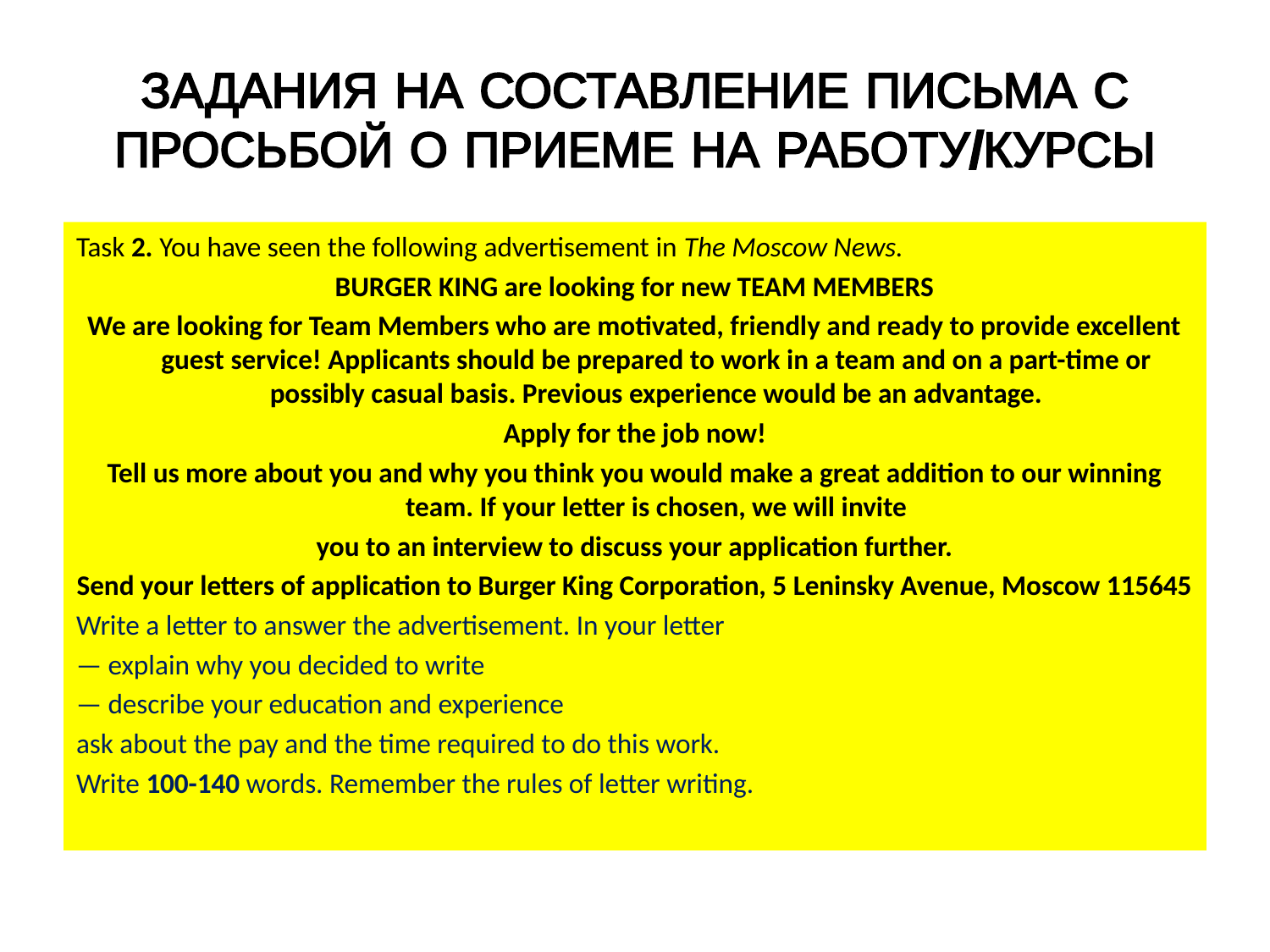

# ЗАДАНИЯ НА СОСТАВЛЕНИЕ ПИСЬМА С ПРОСЬБОЙ О ПРИЕМЕ НА РАБОТУ/КУРСЫ
Task 2. You have seen the following advertisement in The Moscow News.
BURGER KING are looking for new TEAM MEMBERS
We are looking for Team Members who are motivated, friendly and ready to provide excellent guest service! Applicants should be prepared to work in a team and on a part-time or possibly casual basis. Previous experience would be an advantage.
Apply for the job now!
Tell us more about you and why you think you would make a great addition to our winning team. If your letter is chosen, we will invite
you to an interview to discuss your application further.
Send your letters of application to Burger King Corporation, 5 Leninsky Avenue, Moscow 115645
Write a letter to answer the advertisement. In your letter
— explain why you decided to write
— describe your education and experience
ask about the pay and the time required to do this work.
Write 100-140 words. Remember the rules of letter writing.